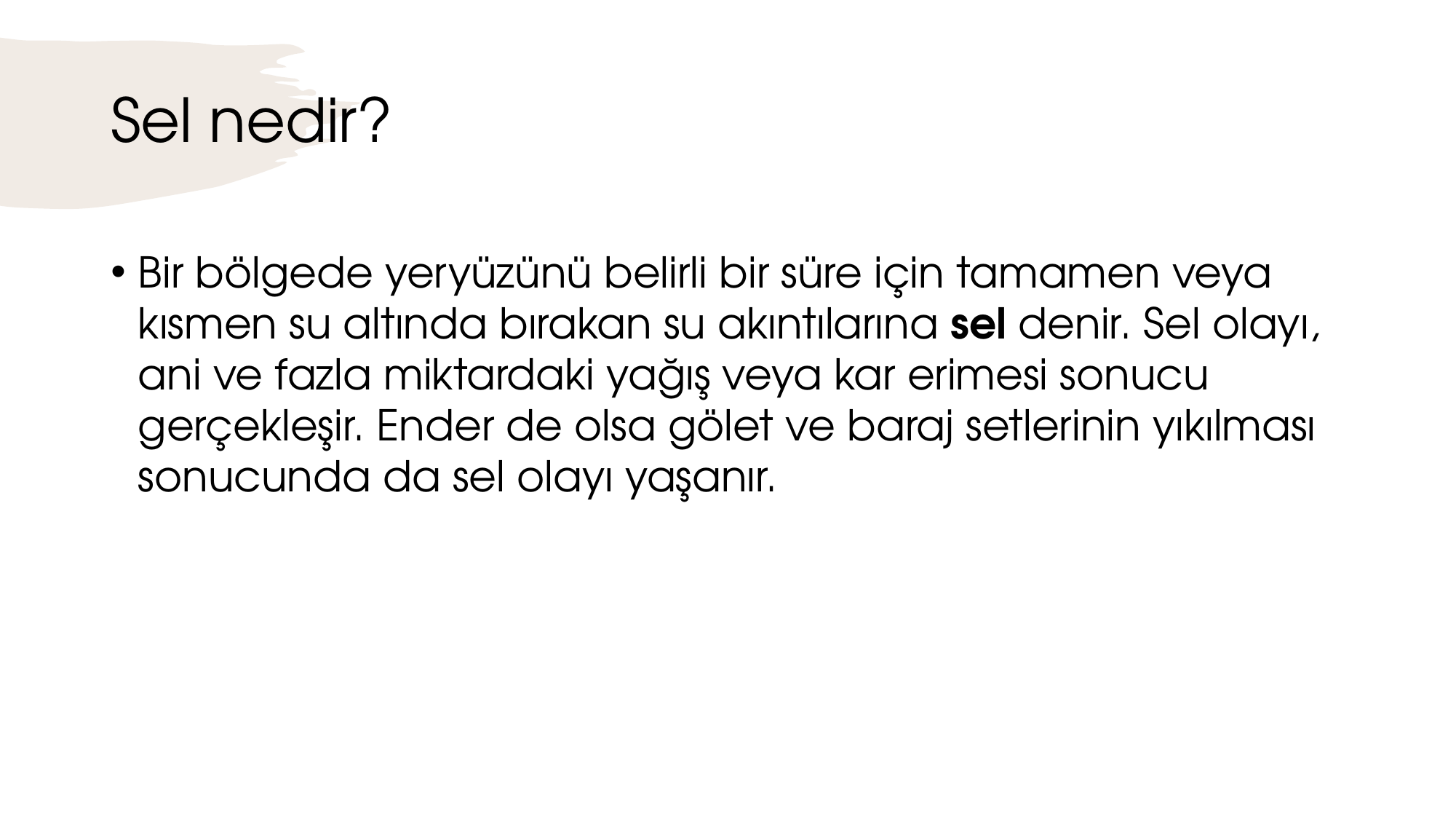

# Sel nedir?
Bir bölgede yeryüzünü belirli bir süre için tamamen veya kısmen su altında bırakan su akıntılarına sel denir. Sel olayı, ani ve fazla miktardaki yağış veya kar erimesi sonucu gerçekleşir. Ender de olsa gölet ve baraj setlerinin yıkılması sonucunda da sel olayı yaşanır.